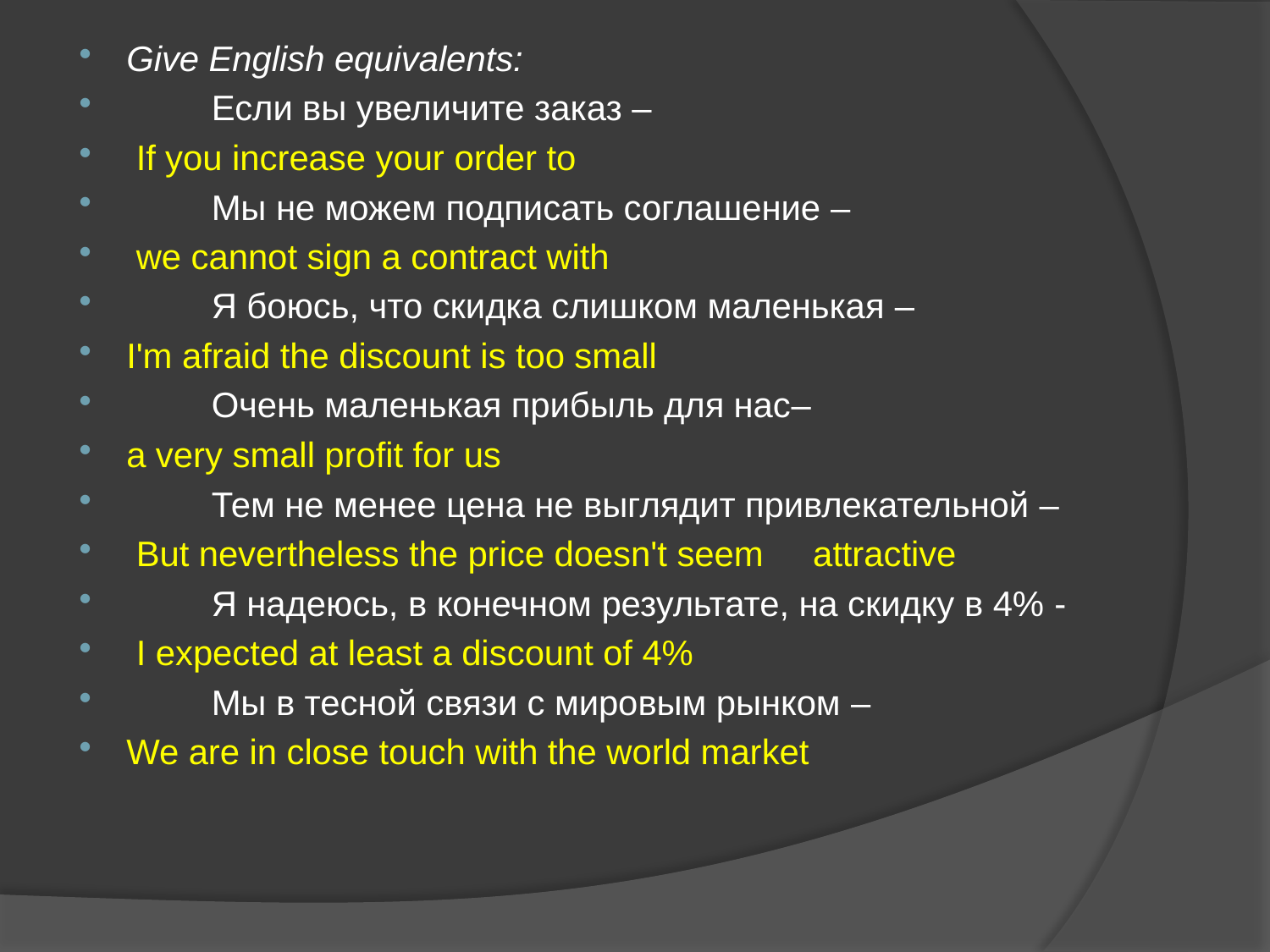

Give English equivalents:
	Если вы увеличите заказ –
 If you increase your order to
	Мы не можем подписать соглашение –
 we cannot sign a contract with
	Я боюсь, что скидка слишком маленькая –
I'm afraid the discount is too small
	Очень маленькая прибыль для нас–
a very small profit for us
	Тем не менее цена не выглядит привлекательной –
 But nevertheless the price doesn't seem     attractive
	Я надеюсь, в конечном результате, на скидку в 4% -
 I expected at least a discount of 4%
	Мы в тесной связи с мировым рынком –
We are in close touch with the world market

#